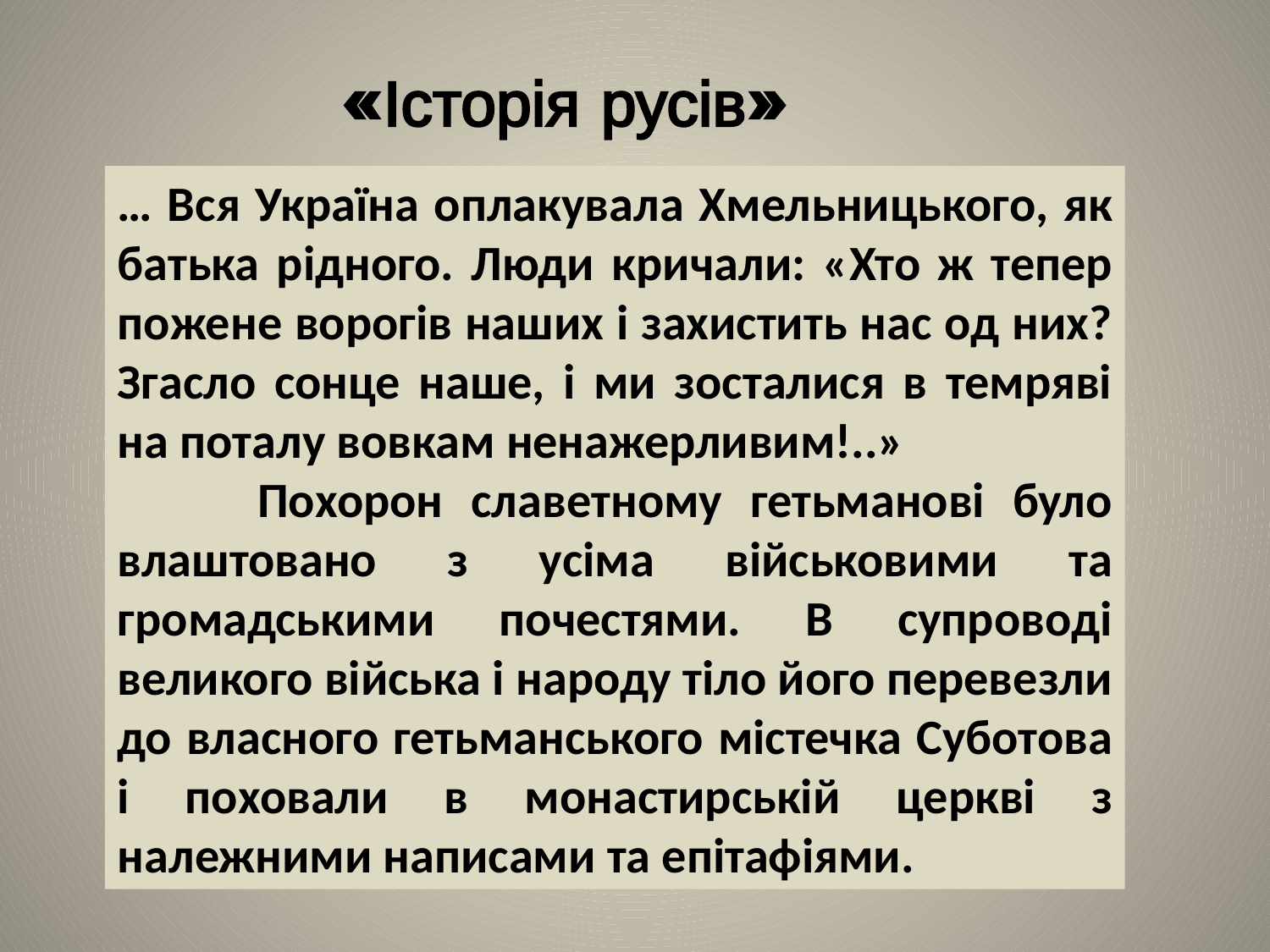

«Історія русів»
… Вся Україна оплакувала Хмельницького, як батька рідного. Люди кричали: «Хто ж тепер пожене ворогів наших і захистить нас од них? Згасло сонце наше, і ми зосталися в темряві на поталу вовкам ненажерливим!..»
     Похорон славетному гетьманові було влаштовано з усіма військовими та громадськими почестями. В супроводі великого війська і народу тіло його перевезли до власного гетьманського містечка Суботова і поховали в монастирській церкві з належними написами та епітафіями.